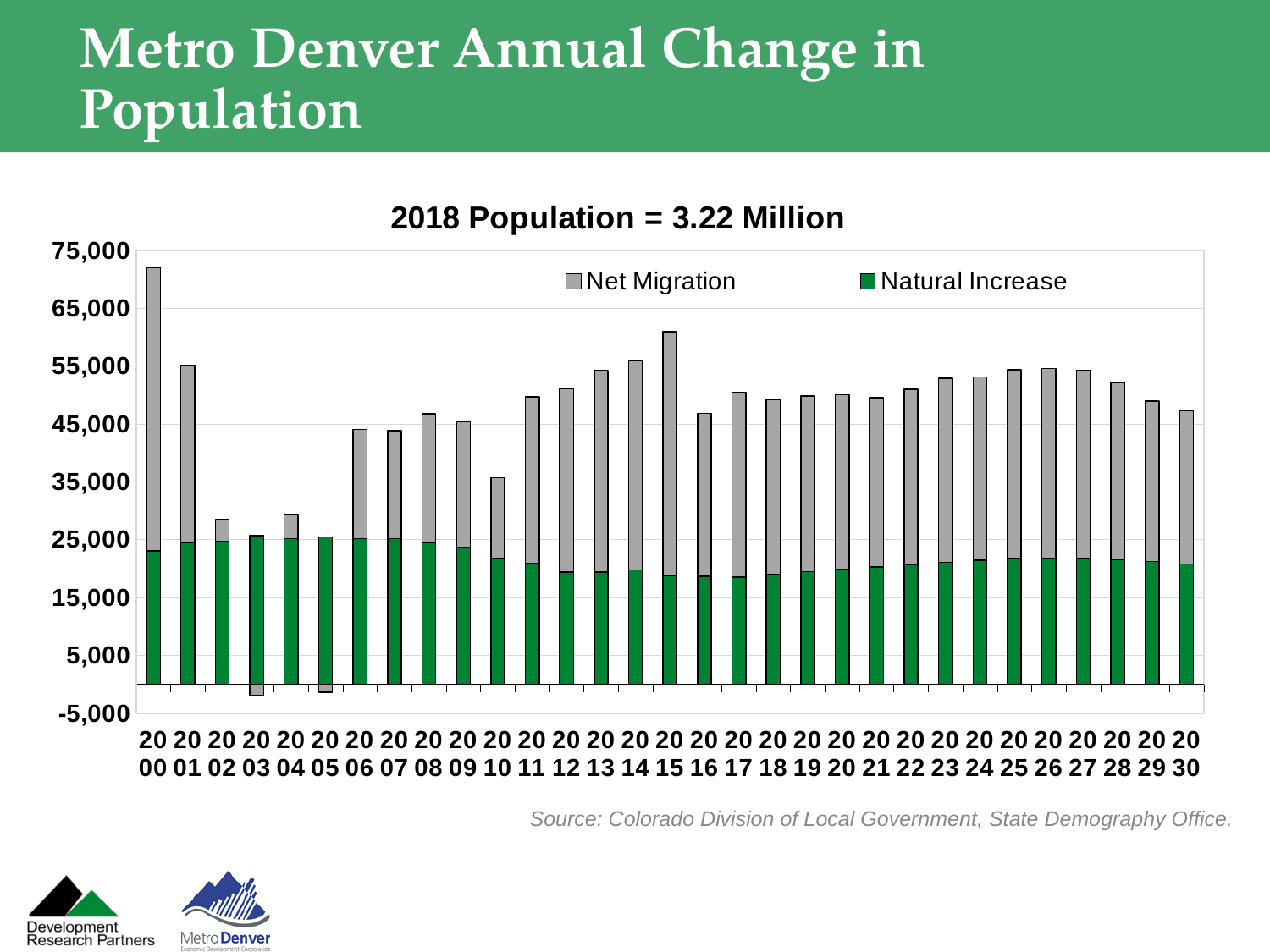

# Metro Denver Annual Change in Population

### Chart: 2018 Population = 3.22 Million

| Category | Natural Increase | Net Migration |
|---|---|---|
| 2000 | 23024.0 | 49005.0 |
| 2001 | 24459.0 | 30729.0 |
| 2002 | 24655.0 | 3818.0 |
| 2003 | 25699.0 | -1917.0 |
| 2004 | 25178.0 | 4263.0 |
| 2005 | 25438.0 | -1367.0 |
| 2006 | 25156.0 | 18864.0 |
| 2007 | 25137.0 | 18704.0 |
| 2008 | 24455.0 | 22326.0 |
| 2009 | 23706.0 | 21639.0 |
| 2010 | 21840.0 | 13863.0 |
| 2011 | 20820.0 | 28834.0 |
| 2012 | 19394.0 | 31645.0 |
| 2013 | 19358.0 | 34850.0 |
| 2014 | 19744.0 | 36214.0 |
| 2015 | 18785.0 | 42179.0 |
| 2016 | 18625.0 | 28186.0 |
| 2017 | 18546.235000000004 | 31924.558 |
| 2018 | 19016.685 | 30204.388 |
| 2019 | 19453.537 | 30382.063 |
| 2020 | 19852.976999999995 | 30184.919 |
| 2021 | 20270.586999999996 | 29249.972 |
| 2022 | 20679.376000000004 | 30338.781 |
| 2023 | 21041.868 | 31839.343 |
| 2024 | 21442.868 | 31656.25 |
| 2025 | 21796.380999999998 | 32590.136 |
| 2026 | 21836.258 | 32717.753 |
| 2027 | 21754.316 | 32515.661 |
| 2028 | 21525.262 | 30655.386 |
| 2029 | 21196.806000000004 | 27745.403 |
| 2030 | 20766.173000000003 | 26493.557 |
Source: Colorado Division of Local Government, State Demography Office.